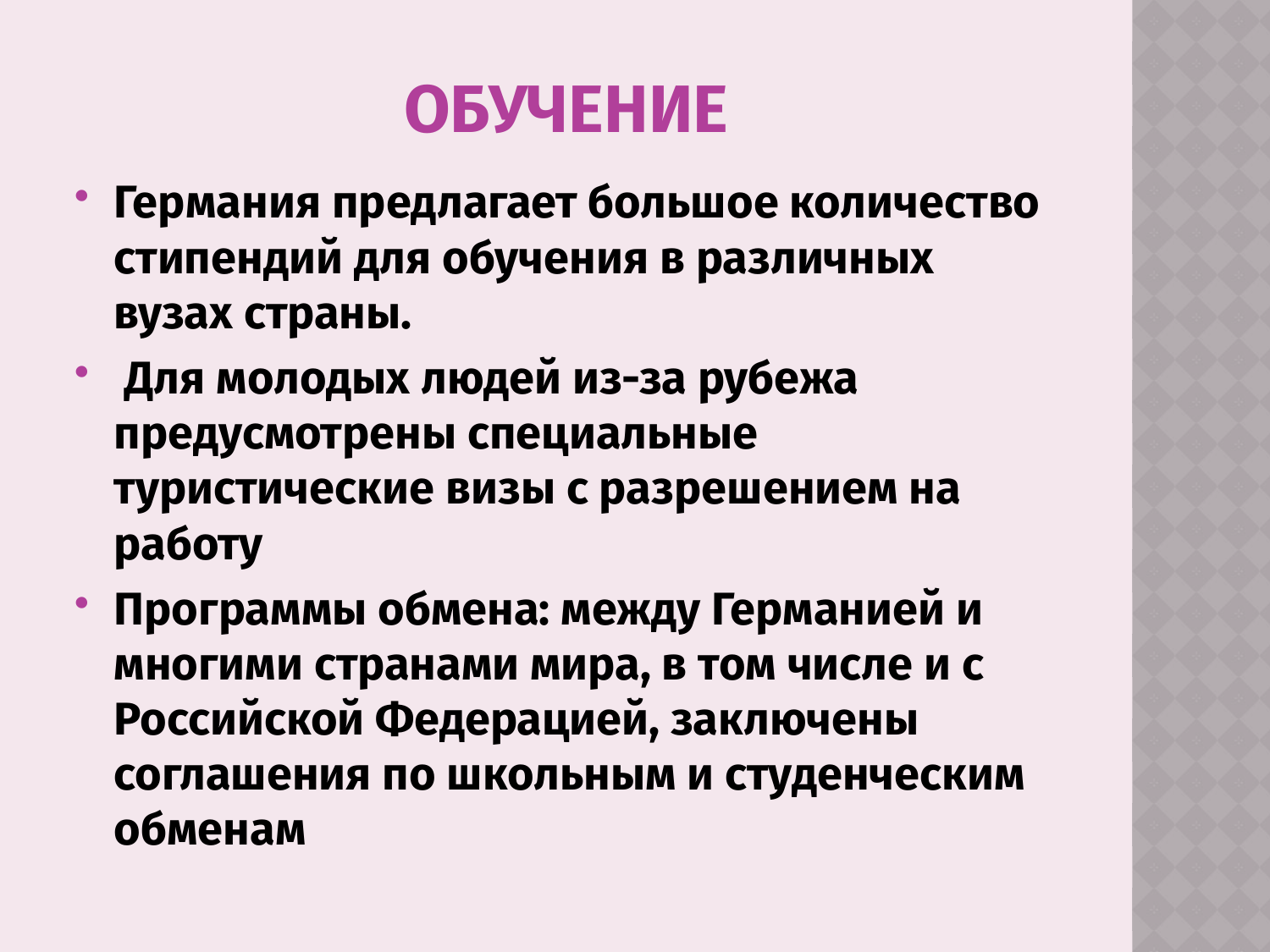

# Обучение
Германия предлагает большое количество стипендий для обучения в различных вузах страны.
 Для молодых людей из-за рубежа предусмотрены специальные туристические визы с разрешением на работу
Программы обмена: между Германией и многими странами мира, в том числе и с Российской Федерацией, заключены соглашения по школьным и студенческим обменам